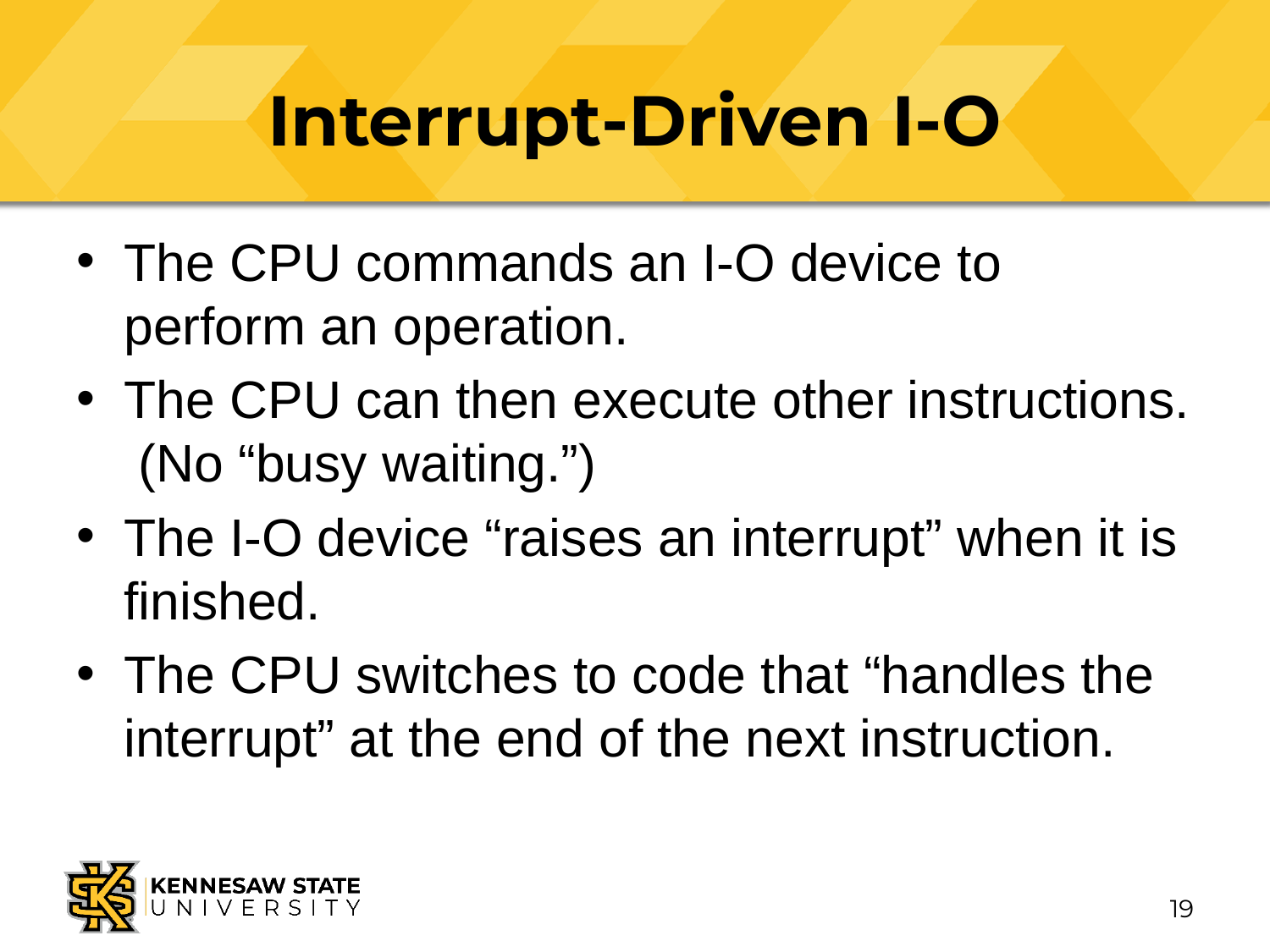

# Interrupt-Driven I-O
The CPU commands an I-O device to perform an operation.
The CPU can then execute other instructions.  (No “busy waiting.”)
The I-O device “raises an interrupt” when it is finished.
The CPU switches to code that “handles the interrupt” at the end of the next instruction.
19